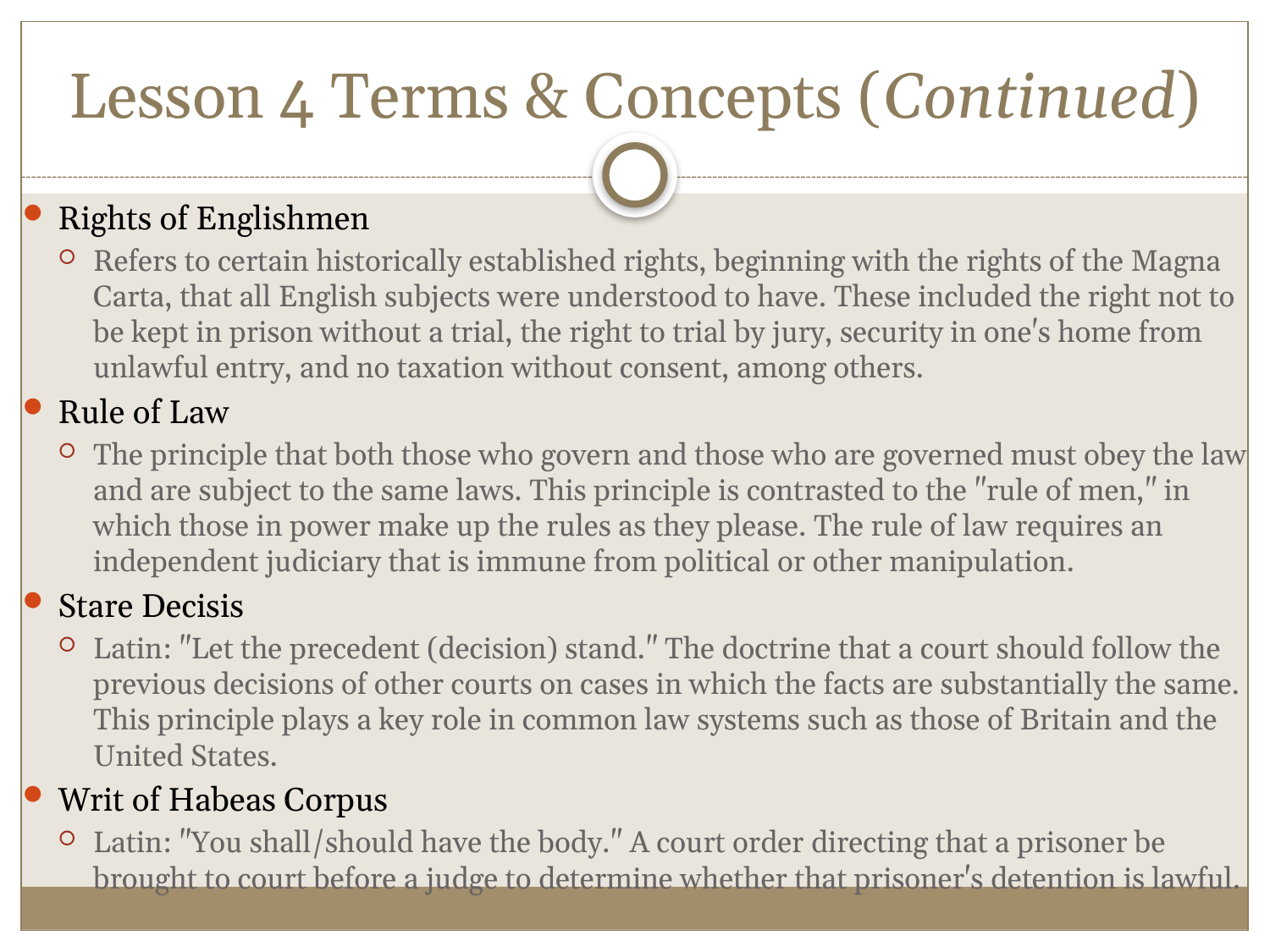

# Lesson 4 Terms & Concepts (Continued)
Rights of Englishmen
Refers to certain historically established rights, beginning with the rights of the Magna Carta, that all English subjects were understood to have. These included the right not to be kept in prison without a trial, the right to trial by jury, security in one's home from unlawful entry, and no taxation without consent, among others.
Rule of Law
The principle that both those who govern and those who are governed must obey the law and are subject to the same laws. This principle is contrasted to the "rule of men," in which those in power make up the rules as they please. The rule of law requires an independent judiciary that is immune from political or other manipulation.
Stare Decisis
Latin: "Let the precedent (decision) stand." The doctrine that a court should follow the previous decisions of other courts on cases in which the facts are substantially the same. This principle plays a key role in common law systems such as those of Britain and the United States.
Writ of Habeas Corpus
Latin: "You shall/should have the body." A court order directing that a prisoner be brought to court before a judge to determine whether that prisoner's detention is lawful.